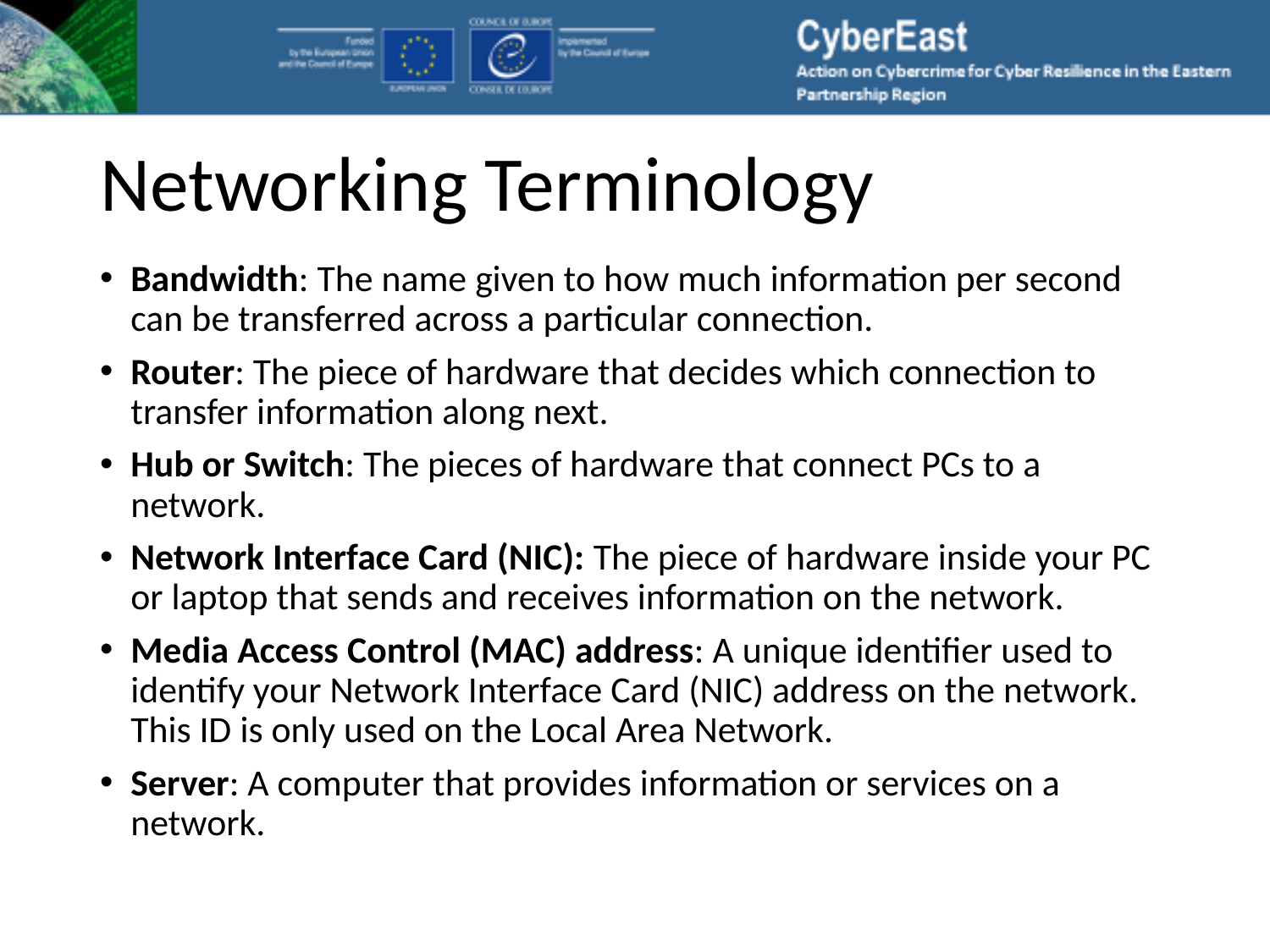

# Networking Terminology
Bandwidth: The name given to how much information per second can be transferred across a particular connection.
Router: The piece of hardware that decides which connection to transfer information along next.
Hub or Switch: The pieces of hardware that connect PCs to a network.
Network Interface Card (NIC): The piece of hardware inside your PC or laptop that sends and receives information on the network.
Media Access Control (MAC) address: A unique identifier used to identify your Network Interface Card (NIC) address on the network. This ID is only used on the Local Area Network.
Server: A computer that provides information or services on a network.